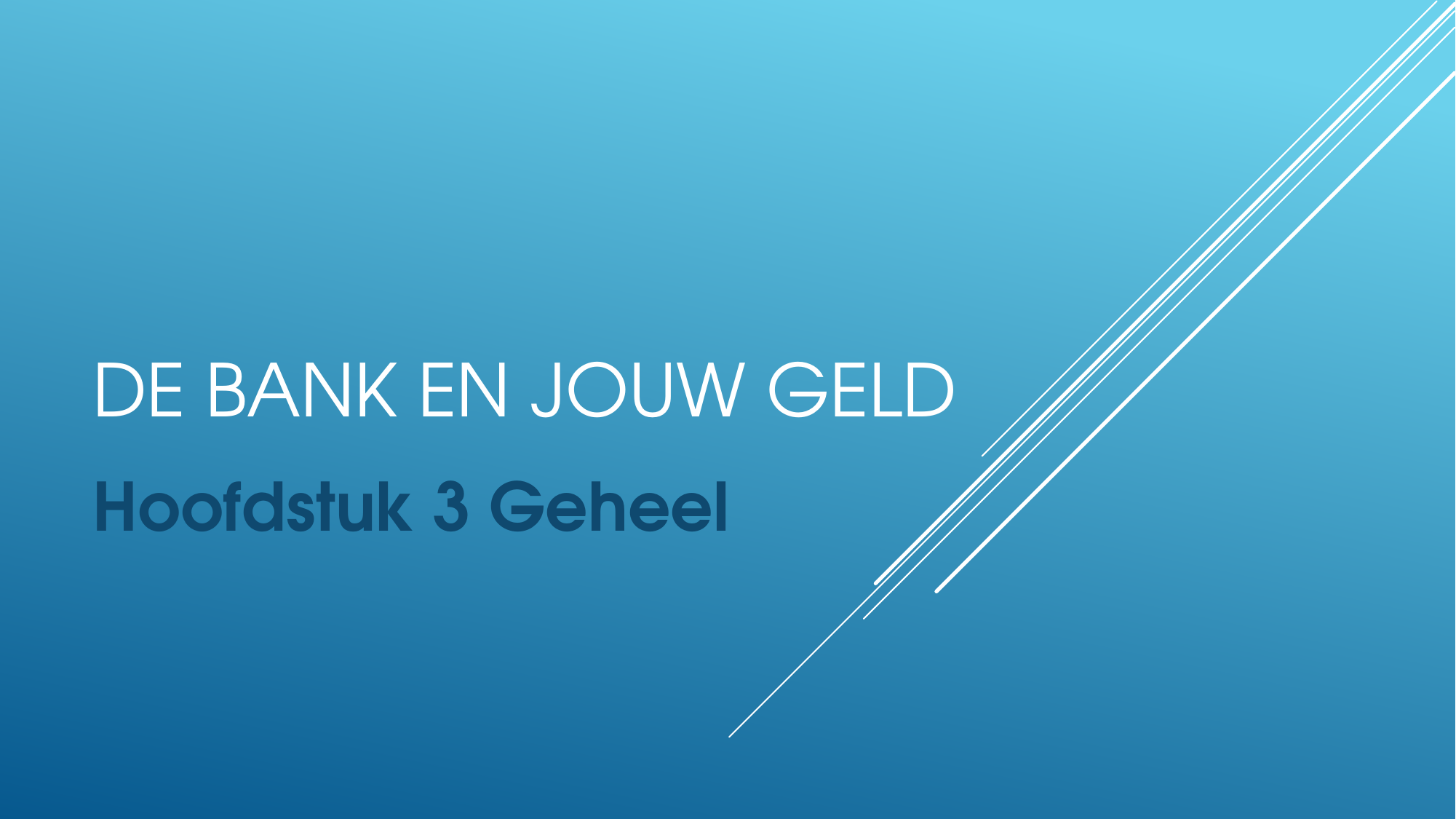

# De bank en jouw geld
Hoofdstuk 3 Geheel